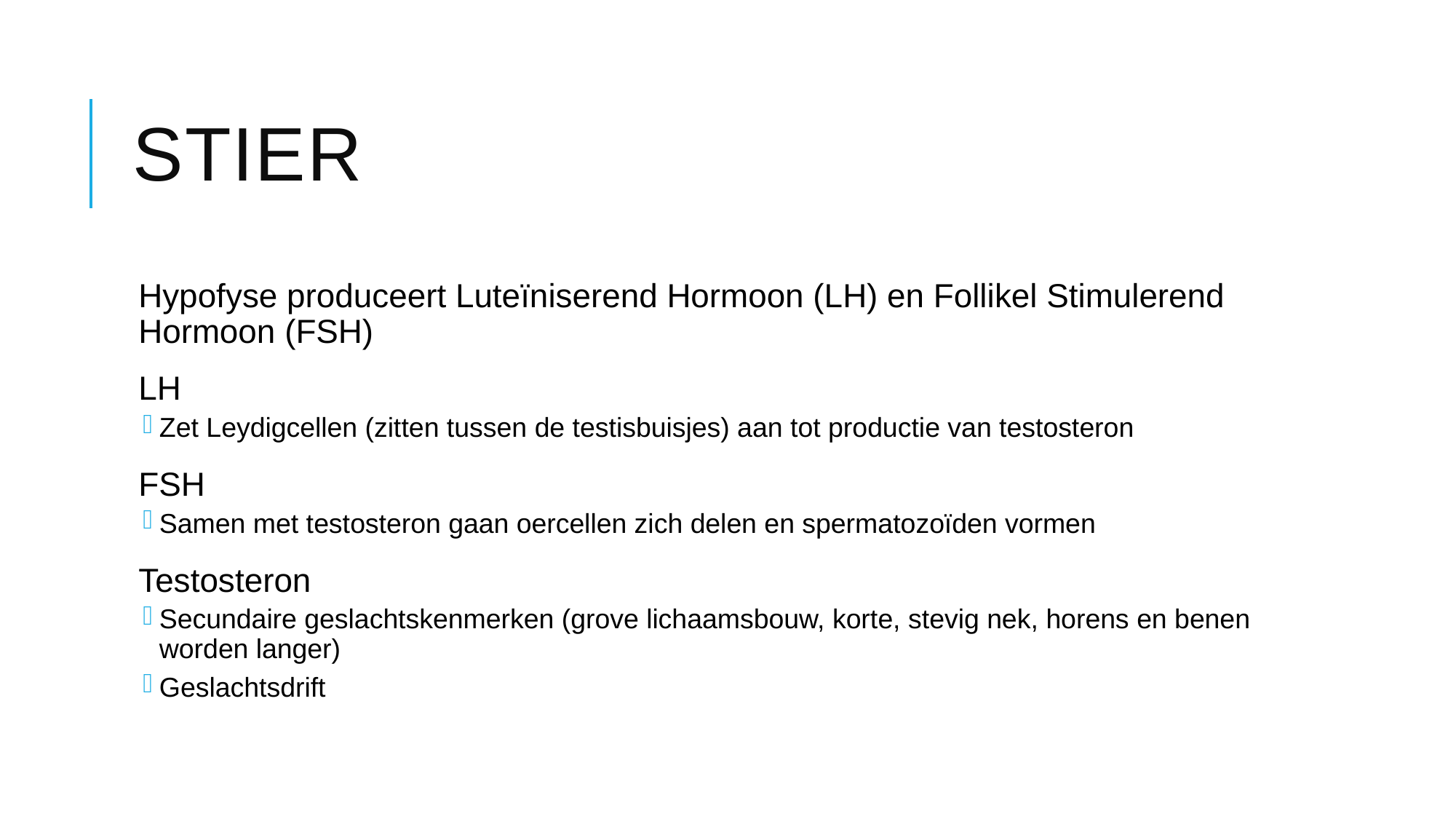

# Stier
Hypofyse produceert Luteïniserend Hormoon (LH) en Follikel Stimulerend Hormoon (FSH)
LH
Zet Leydigcellen (zitten tussen de testisbuisjes) aan tot productie van testosteron
FSH
Samen met testosteron gaan oercellen zich delen en spermatozoïden vormen
Testosteron
Secundaire geslachtskenmerken (grove lichaamsbouw, korte, stevig nek, horens en benen worden langer)
Geslachtsdrift